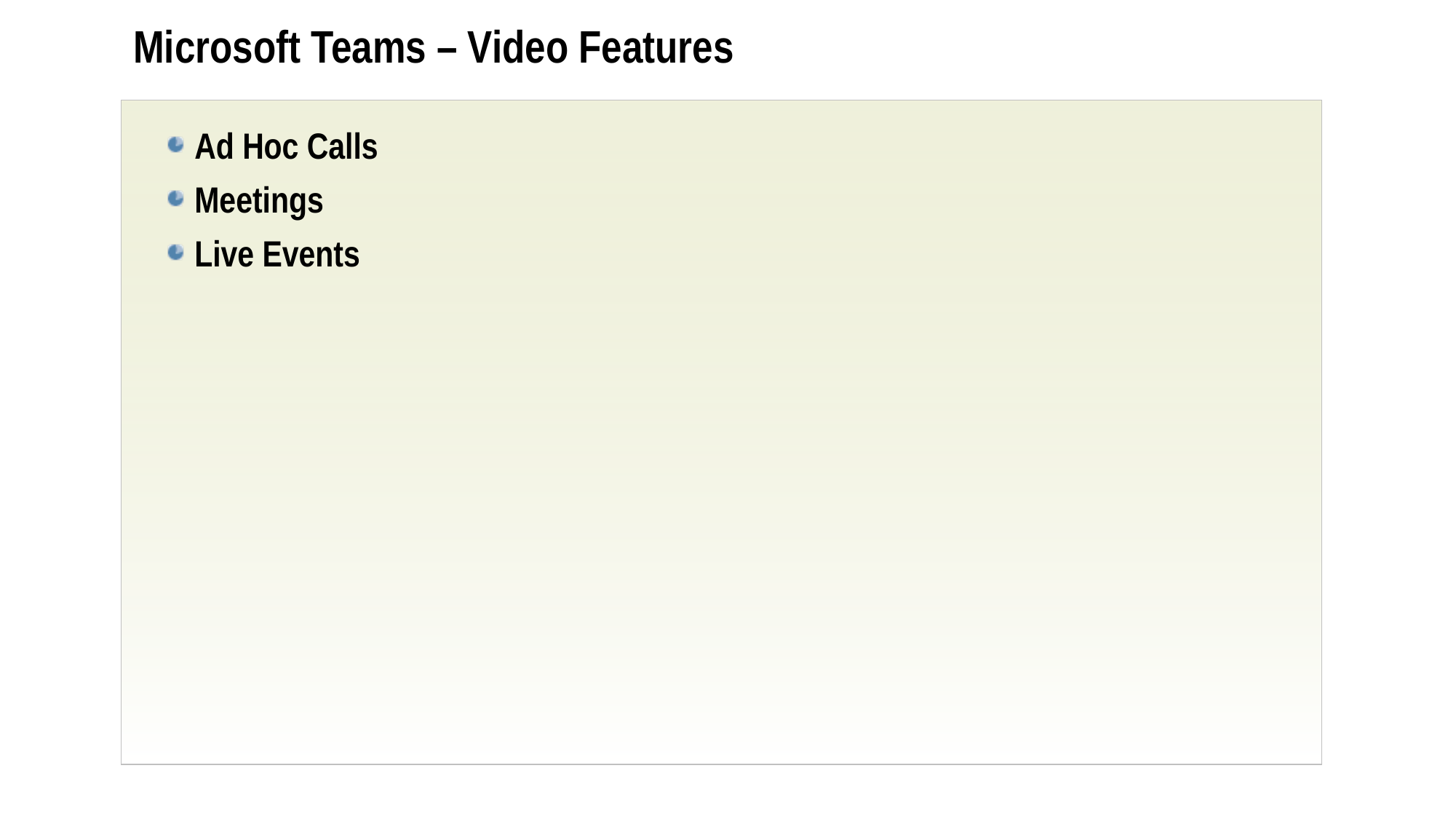

# Microsoft Teams – Video Features
Ad Hoc Calls
Meetings
Live Events